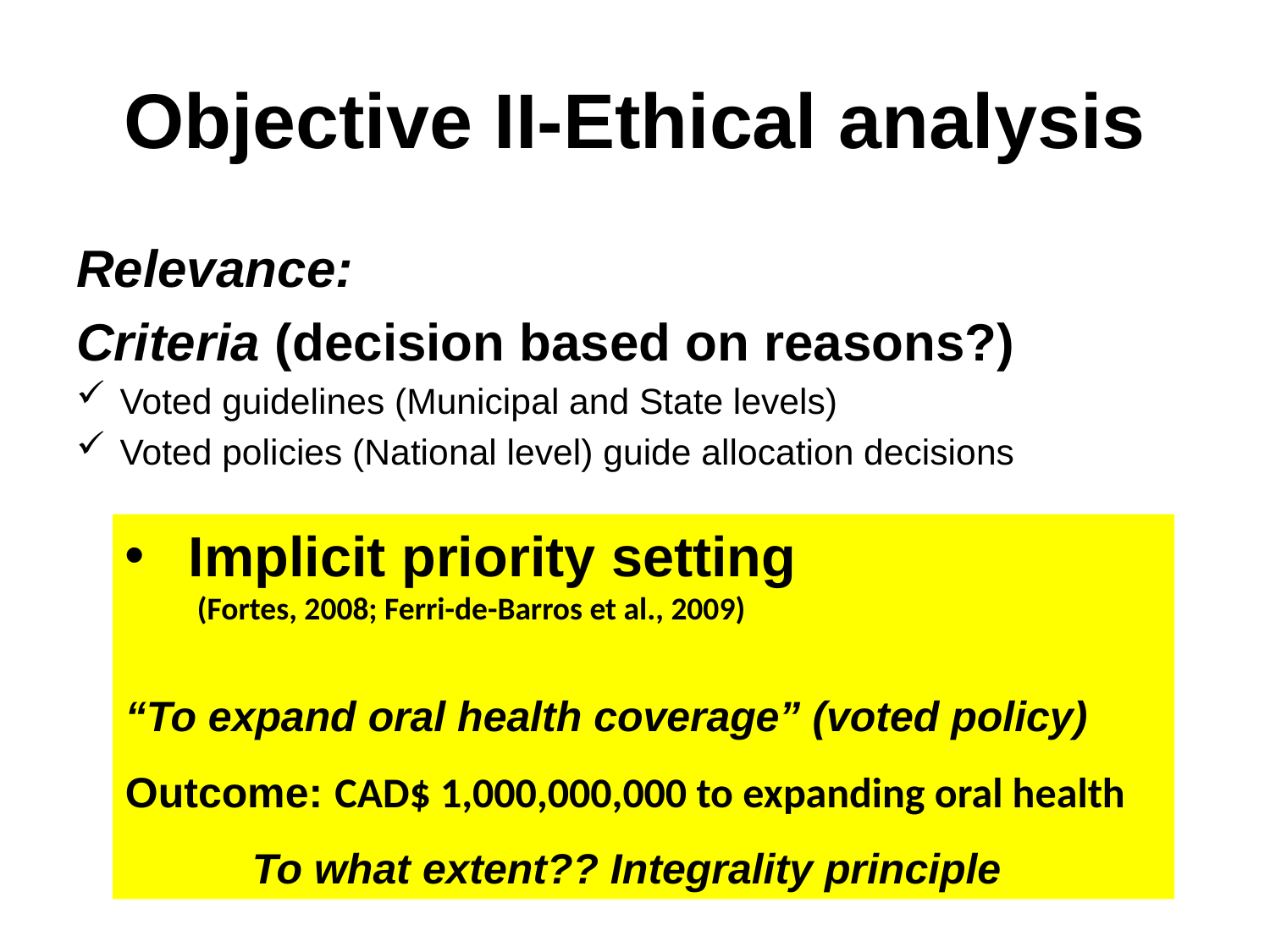

# Objective II-Ethical analysis

Relevance:
Criteria (decision based on reasons?)
Voted guidelines (Municipal and State levels)
Voted policies (National level) guide allocation decisions

Implicit priority setting
          (Fortes, 2008; Ferri-de-Barros et al., 2009)

“To expand oral health coverage” (voted policy)
Outcome: CAD$ 1,000,000,000 to expanding oral health
	To what extent?? Integrality principle